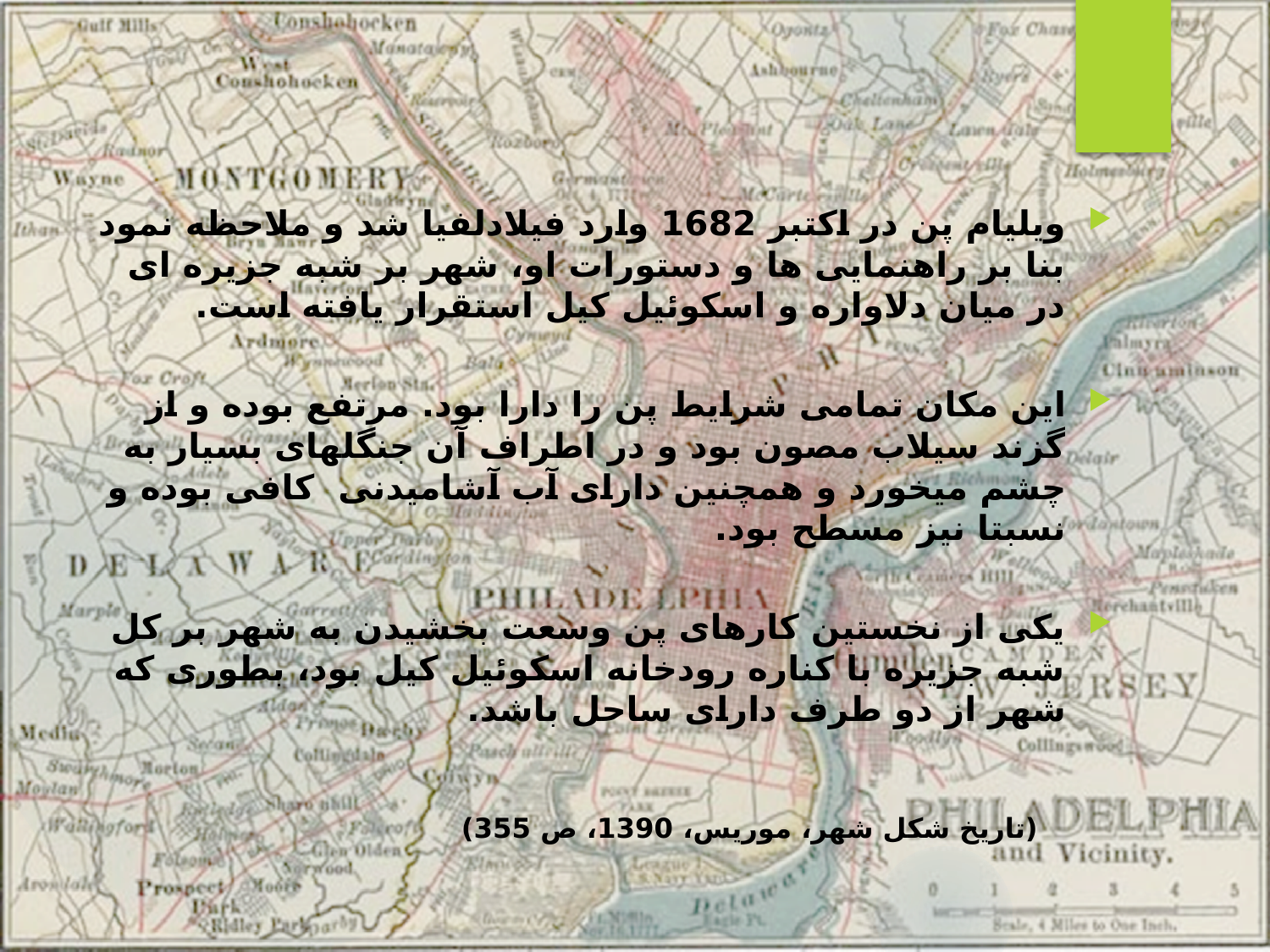

ویلیام پن در اکتبر 1682 وارد فیلادلفیا شد و ملاحظه نمود بنا بر راهنمایی ها و دستورات او، شهر بر شبه جزیره ای در میان دلاواره و اسکوئیل کیل استقرار یافته است.
این مکان تمامی شرایط پن را دارا بود. مرتفع بوده و از گزند سیلاب مصون بود و در اطراف آن جنگل­های بسیار به چشم می­خورد و همچنین دارای آب آشامیدنی  کافی بوده و نسبتا نیز مسطح بود.
یکی از نخستین کارهای پن وسعت بخشیدن به شهر بر کل شبه جزیره با کناره رودخانه اسکوئیل کیل بود، بطوری که شهر از دو طرف دارای ساحل باشد.

     (تاریخ شکل شهر، موریس، 1390، ص 355)